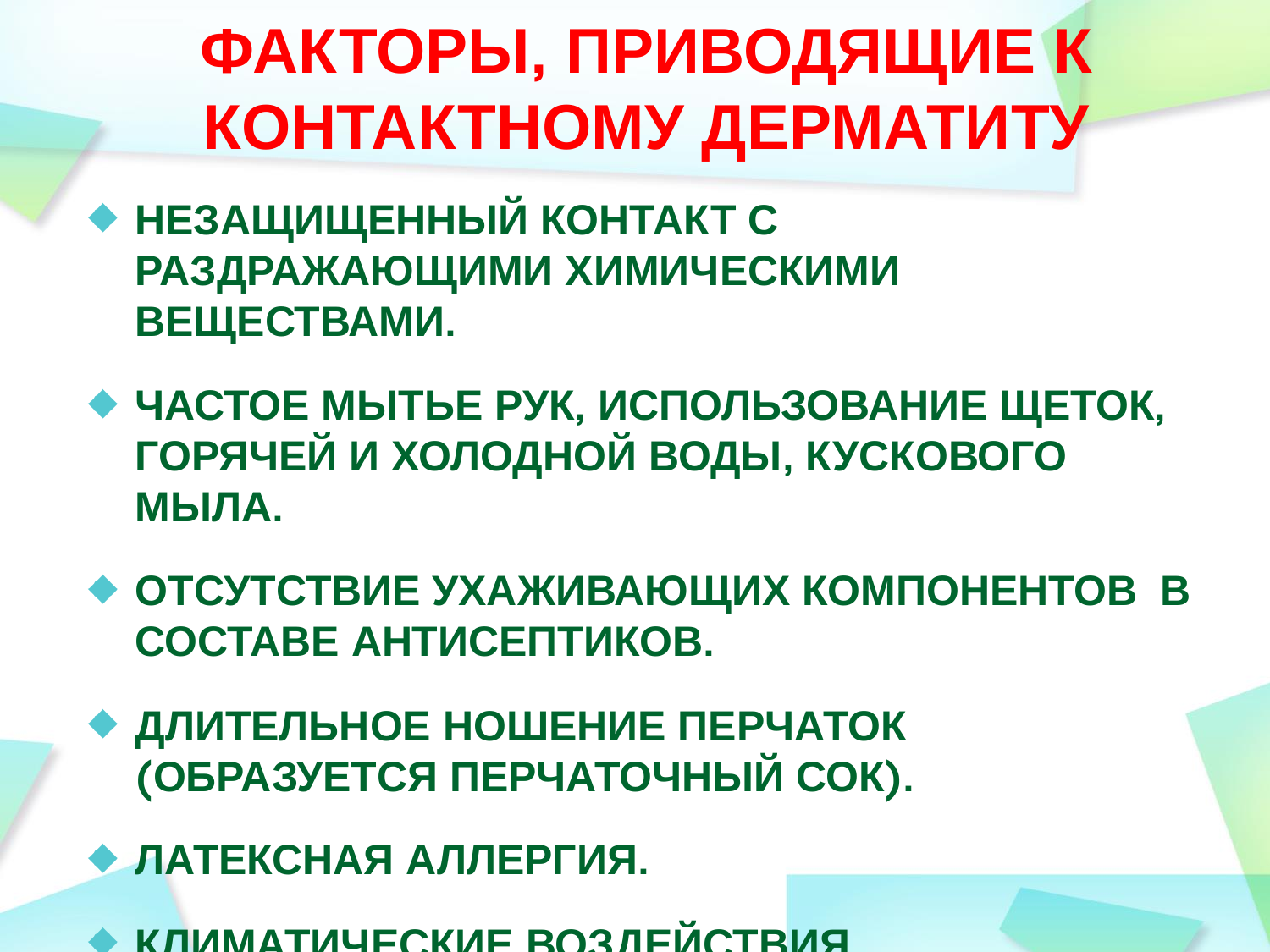

# ФАКТОРЫ, ПРИВОДЯЩИЕ К КОНТАКТНОМУ ДЕРМАТИТУ
НЕЗАЩИЩЕННЫЙ КОНТАКТ С РАЗДРАЖАЮЩИМИ ХИМИЧЕСКИМИ ВЕЩЕСТВАМИ.

ЧАСТОЕ МЫТЬЕ РУК, ИСПОЛЬЗОВАНИЕ ЩЕТОК, ГОРЯЧЕЙ И ХОЛОДНОЙ ВОДЫ, КУСКОВОГО МЫЛА.

ОТСУТСТВИЕ УХАЖИВАЮЩИХ КОМПОНЕНТОВ  В СОСТАВЕ АНТИСЕПТИКОВ.

ДЛИТЕЛЬНОЕ НОШЕНИЕ ПЕРЧАТОК (ОБРАЗУЕТСЯ ПЕРЧАТОЧНЫЙ СОК).

ЛАТЕКСНАЯ АЛЛЕРГИЯ.

КЛИМАТИЧЕСКИЕ ВОЗДЕЙСТВИЯ.